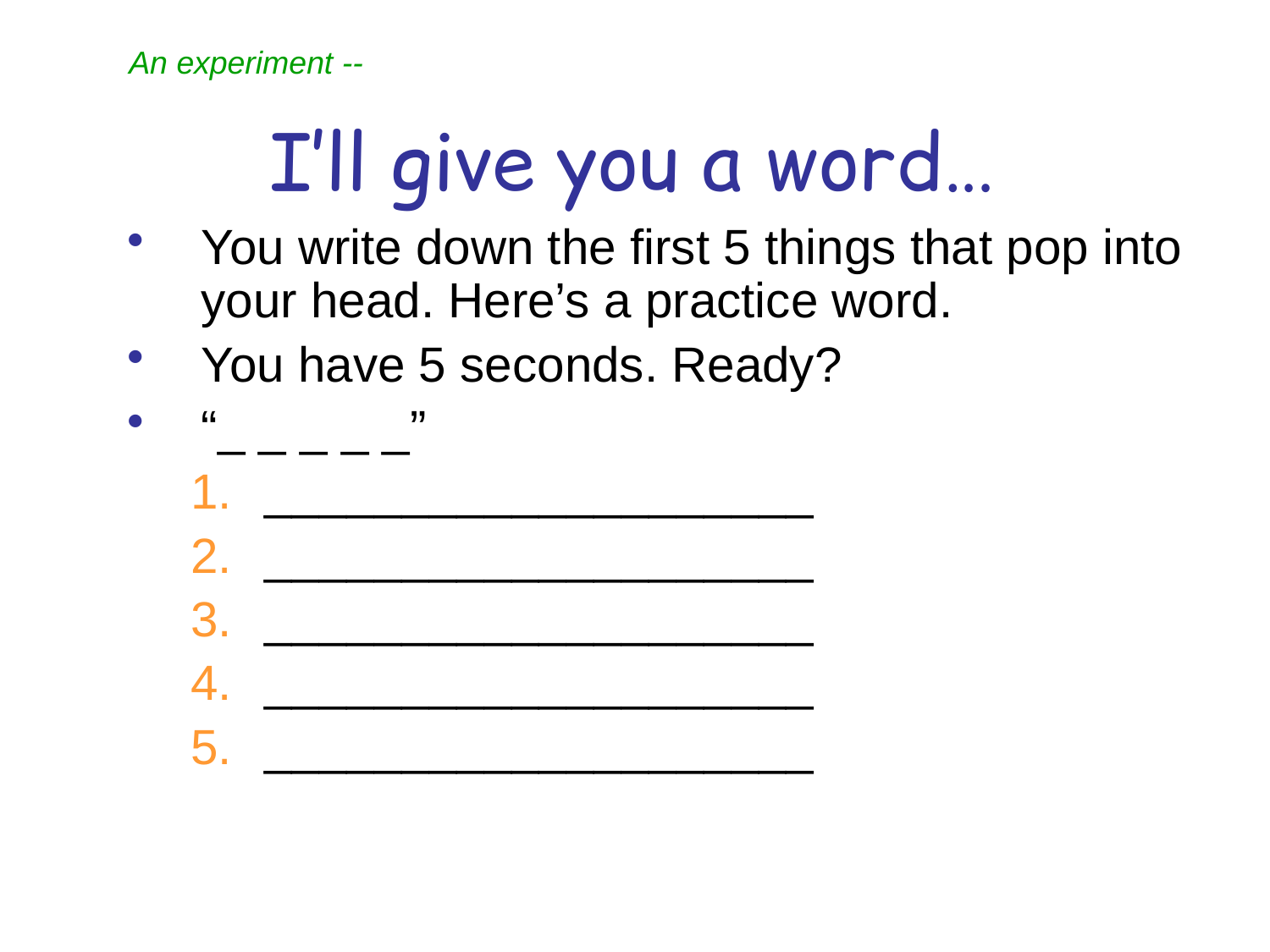

An experiment --
# I’ll give you a word…
You write down the first 5 things that pop into your head. Here’s a practice word.
You have 5 seconds. Ready?
“_ _ _ _ _”
____________________
____________________
____________________
____________________
____________________